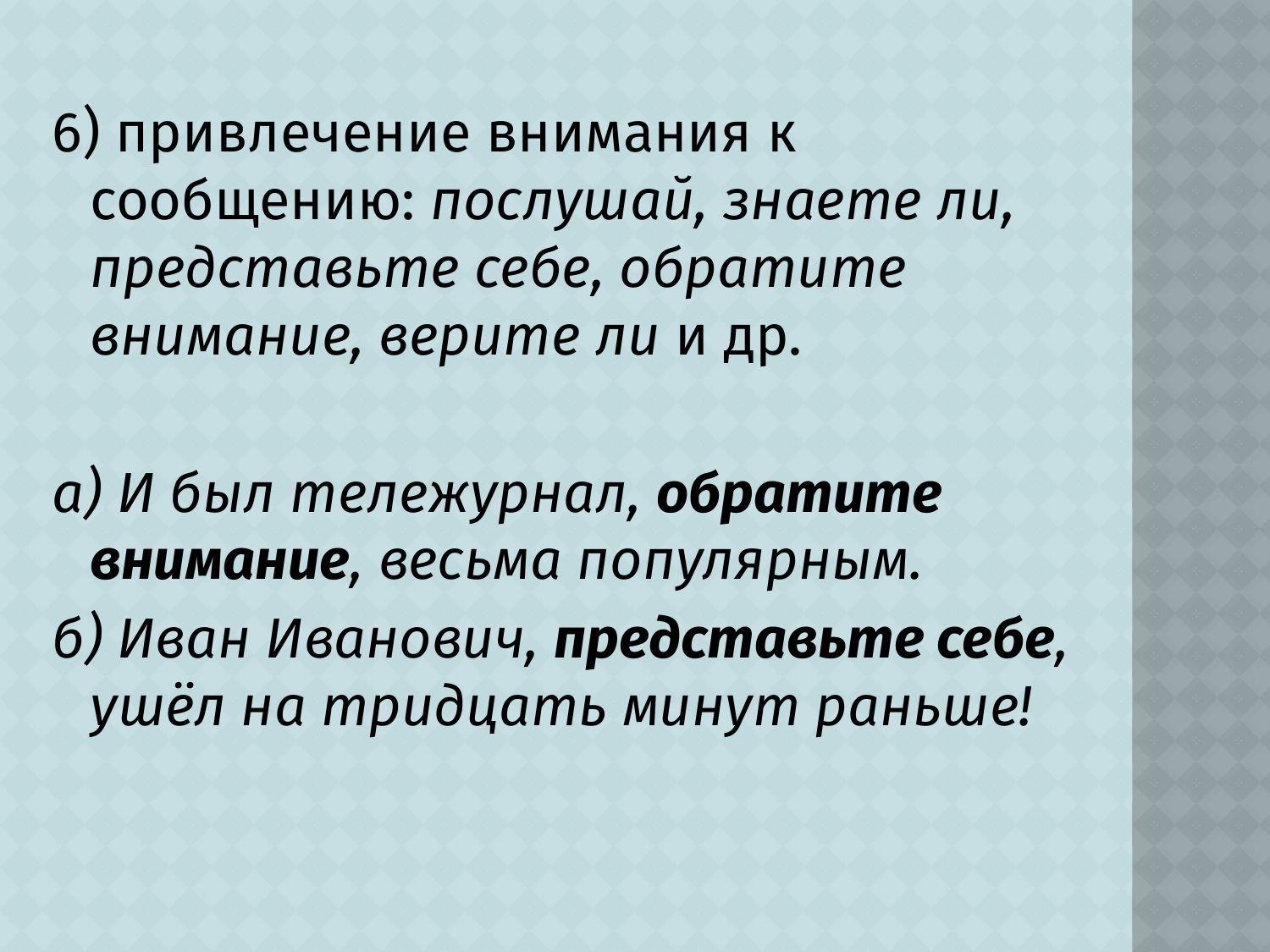

6) привлечение внимания к сообщению: послушай, знаете ли, представьте себе, обратите внимание, верите ли и др.

а) И был тележурнал, обратите внимание, весьма популярным.
б) Иван Иванович, представьте себе, ушёл на тридцать минут раньше!
#